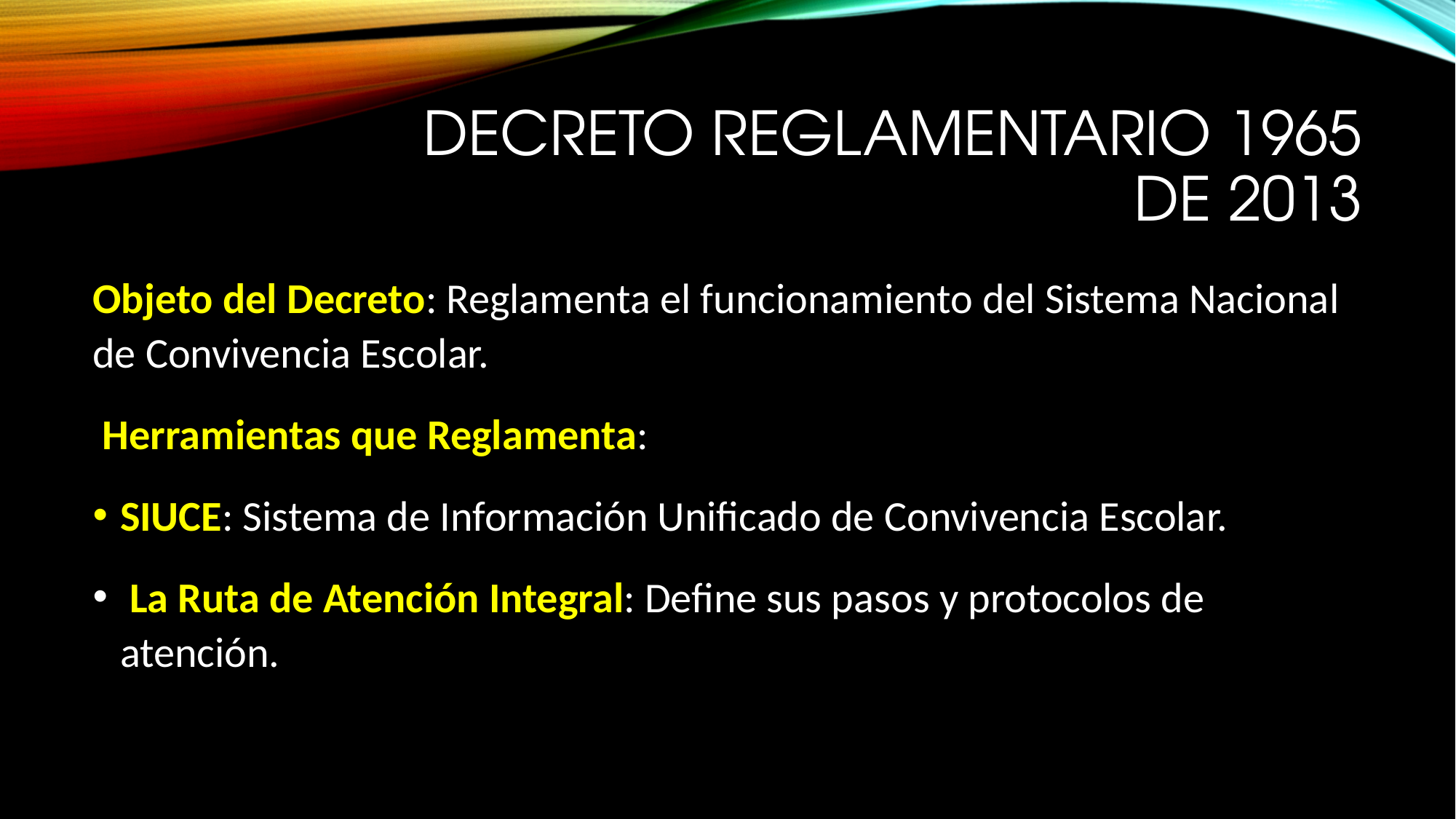

# Decreto Reglamentario 1965 de 2013
Objeto del Decreto: Reglamenta el funcionamiento del Sistema Nacional de Convivencia Escolar.
 Herramientas que Reglamenta:
SIUCE: Sistema de Información Unificado de Convivencia Escolar.
 La Ruta de Atención Integral: Define sus pasos y protocolos de atención.